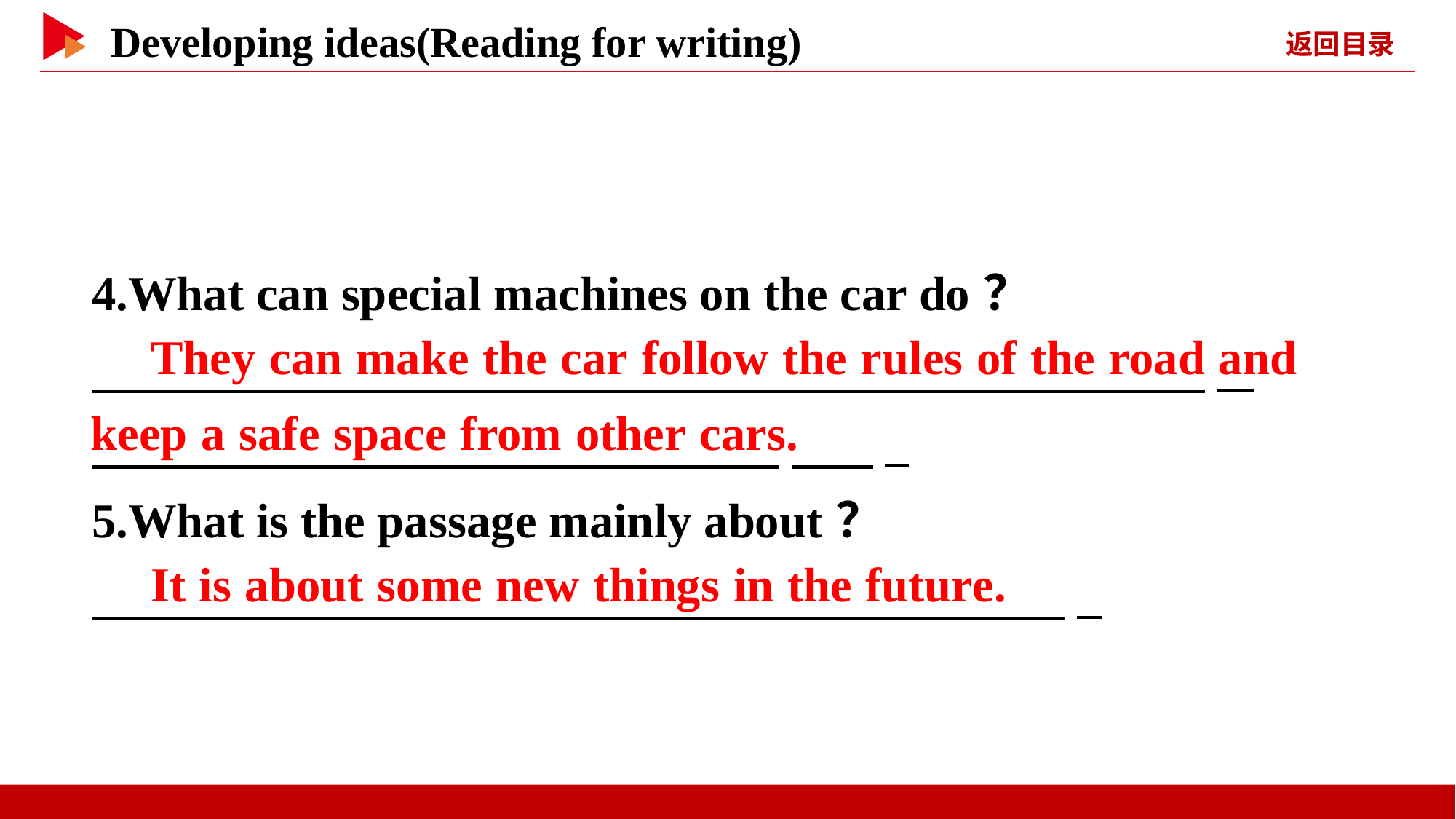

4.What can special machines on the car do？
　                                                                                                _
                                                              　   _
5.What is the passage mainly about？
　                                                                            　   _
　They can make the car follow the rules of the road and
keep a safe space from other cars.
　It is about some new things in the future.